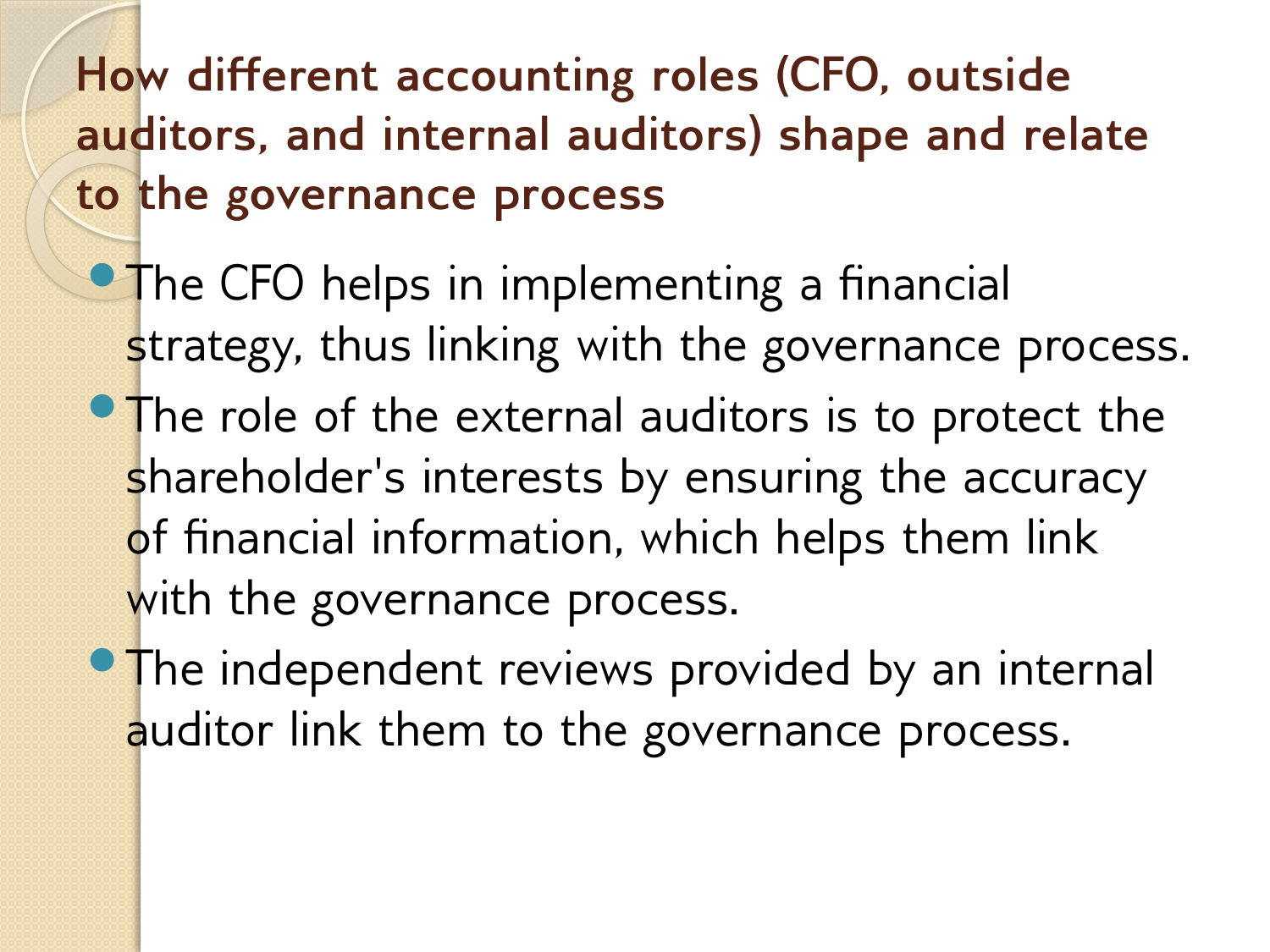

# How different accounting roles (CFO, outside auditors, and internal auditors) shape and relate to the governance process
The CFO helps in implementing a financial strategy, thus linking with the governance process.
The role of the external auditors is to protect the shareholder's interests by ensuring the accuracy of financial information, which helps them link with the governance process.
The independent reviews provided by an internal auditor link them to the governance process.